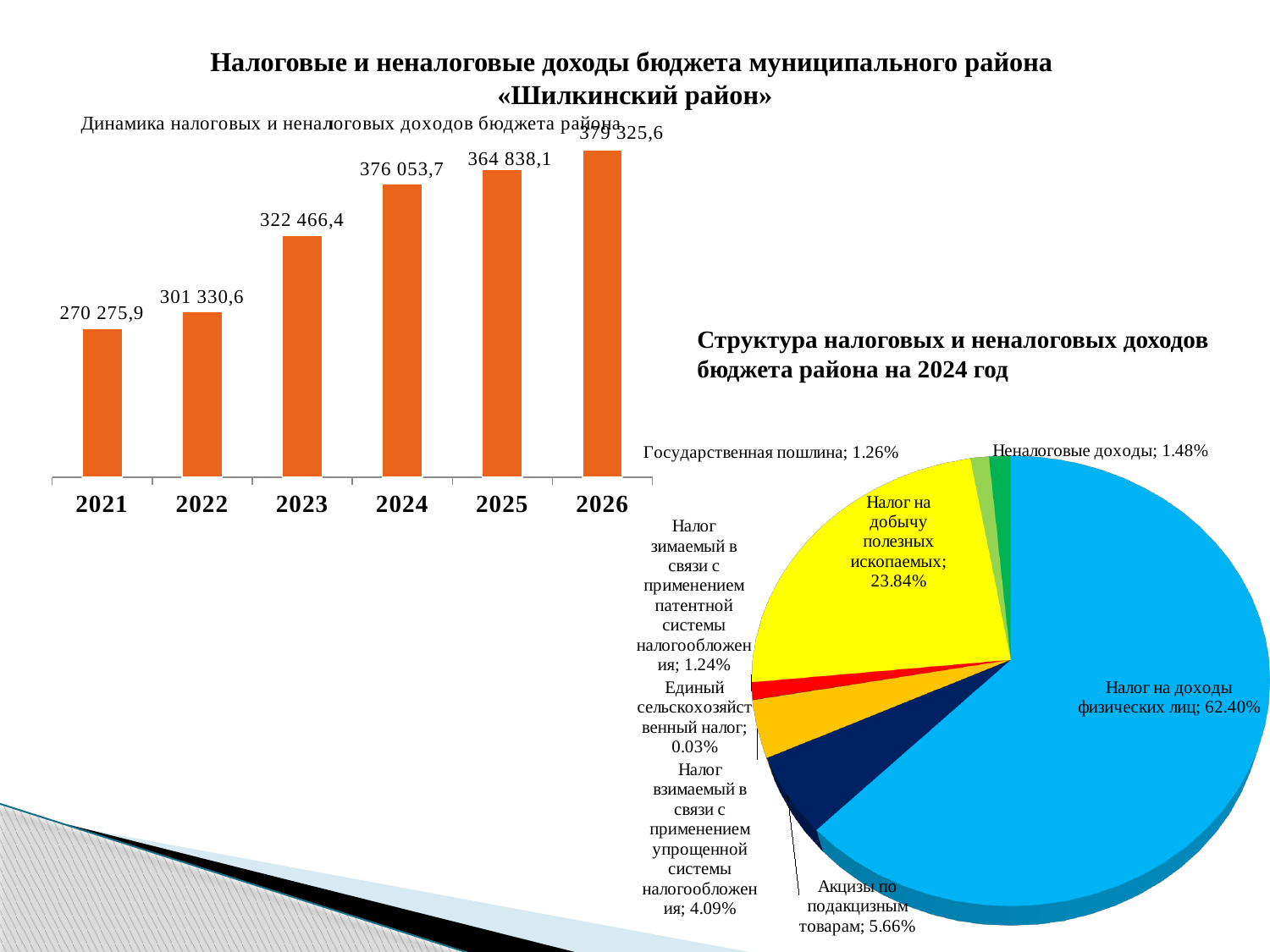

# Налоговые и неналоговые доходы бюджета муниципального района «Шилкинский район»

### Chart

| Category | Ряд 1 |
|---|---|
| 2021 | 245676.3 |
| 2022 | 273448.9 |
| 2023 | 399778.5 |
| 2024 | 484898.6 |
| 2025 | 508741.2 |
| 2026 | 541374.0 |
Структура налоговых и неналоговых доходов бюджета района на 2024 год

[unsupported chart]